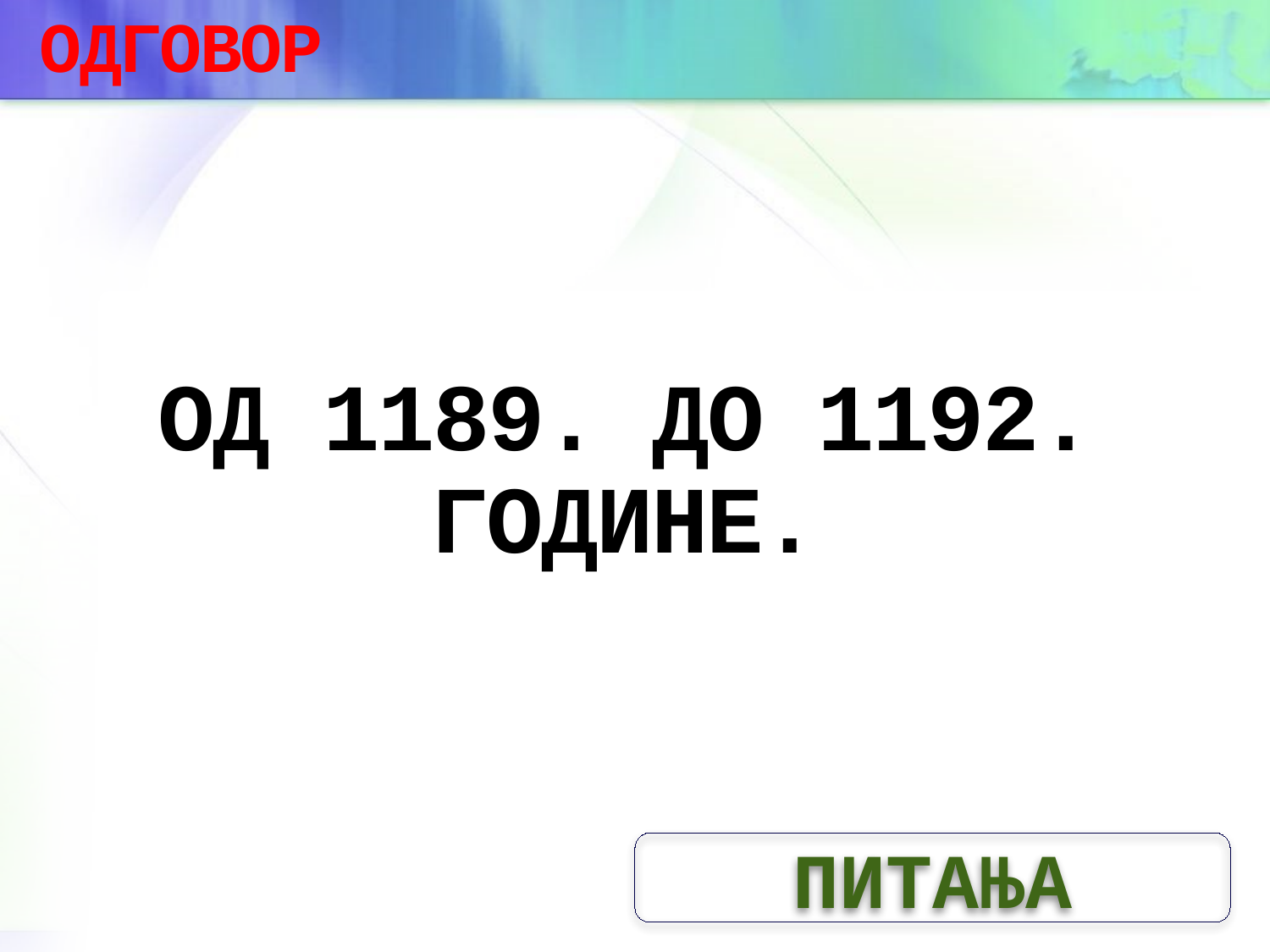

ОДГОВОР
# ОД 1189. ДО 1192. ГОДИНЕ.
ПИТАЊА